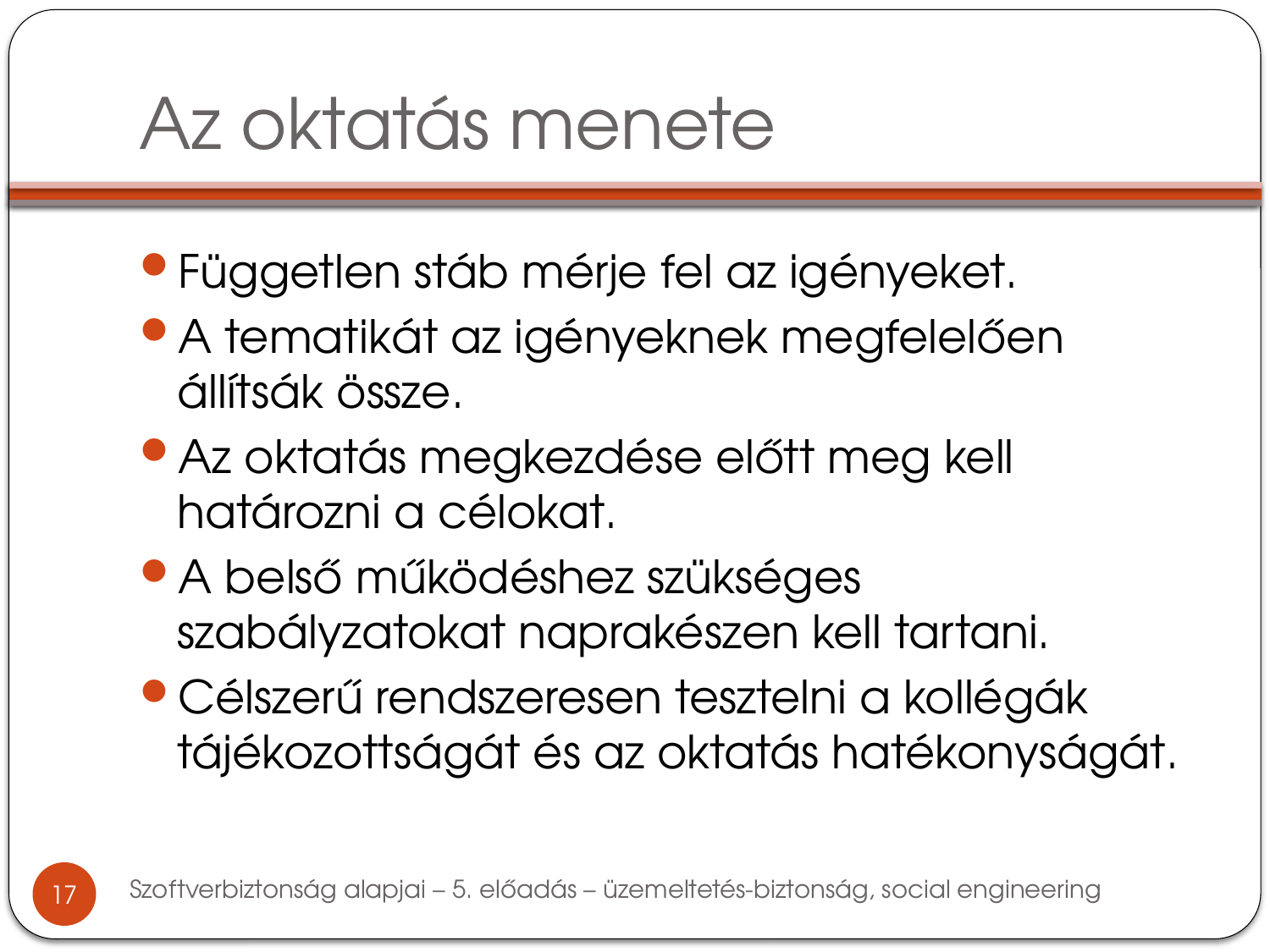

# Az oktatás menete
Független stáb mérje fel az igényeket.
A tematikát az igényeknek megfelelően állítsák össze.
Az oktatás megkezdése előtt meg kell határozni a célokat.
A belső működéshez szükséges szabályzatokat naprakészen kell tartani.
Célszerű rendszeresen tesztelni a kollégák tájékozottságát és az oktatás hatékonyságát.

Szoftverbiztonság alapjai – 5. előadás – üzemeltetés-biztonság, social engineering
17